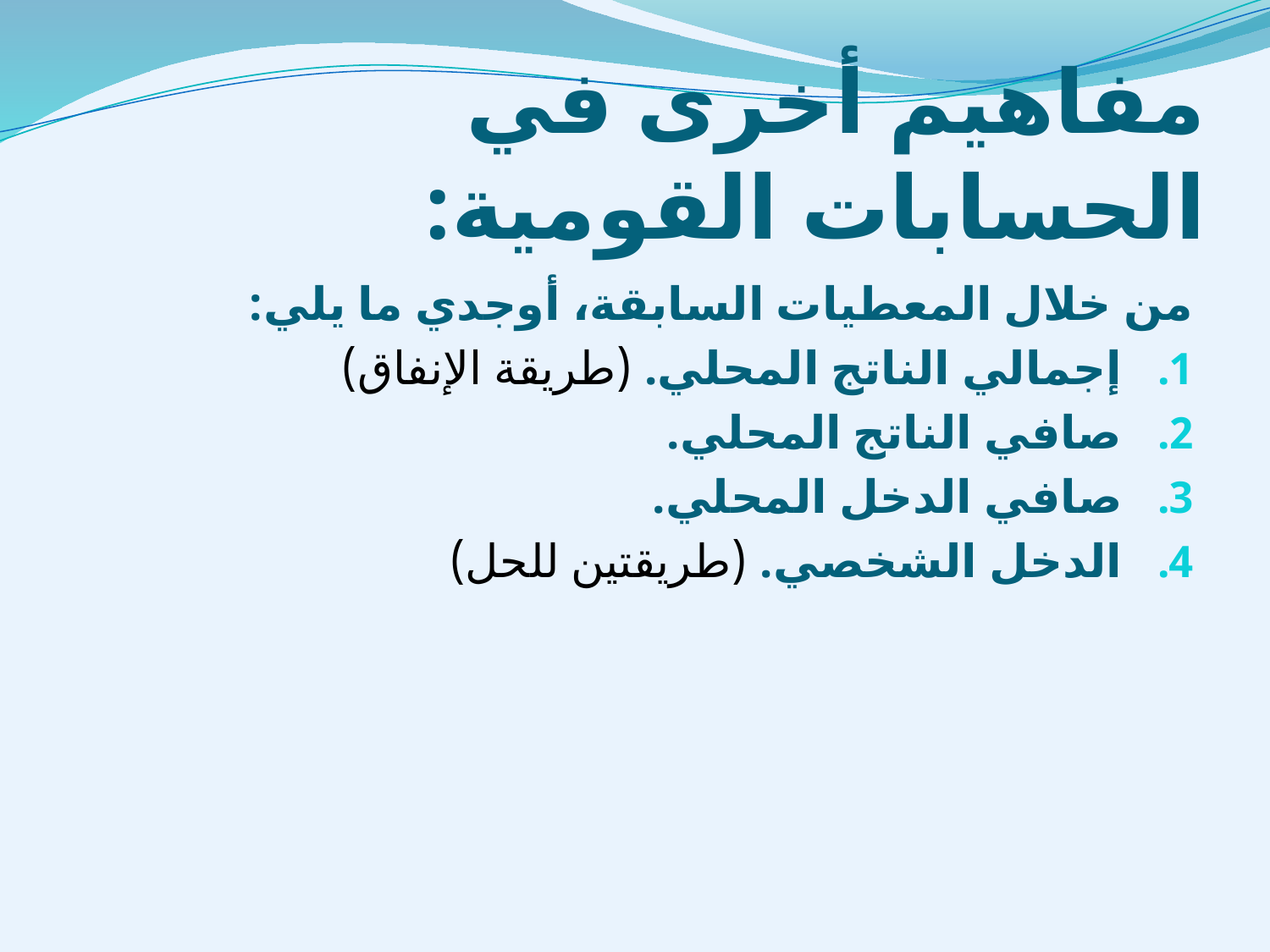

# مفاهيم أخرى في الحسابات القومية:
من خلال المعطيات السابقة، أوجدي ما يلي:
إجمالي الناتج المحلي. (طريقة الإنفاق)
صافي الناتج المحلي.
صافي الدخل المحلي.
الدخل الشخصي. (طريقتين للحل)